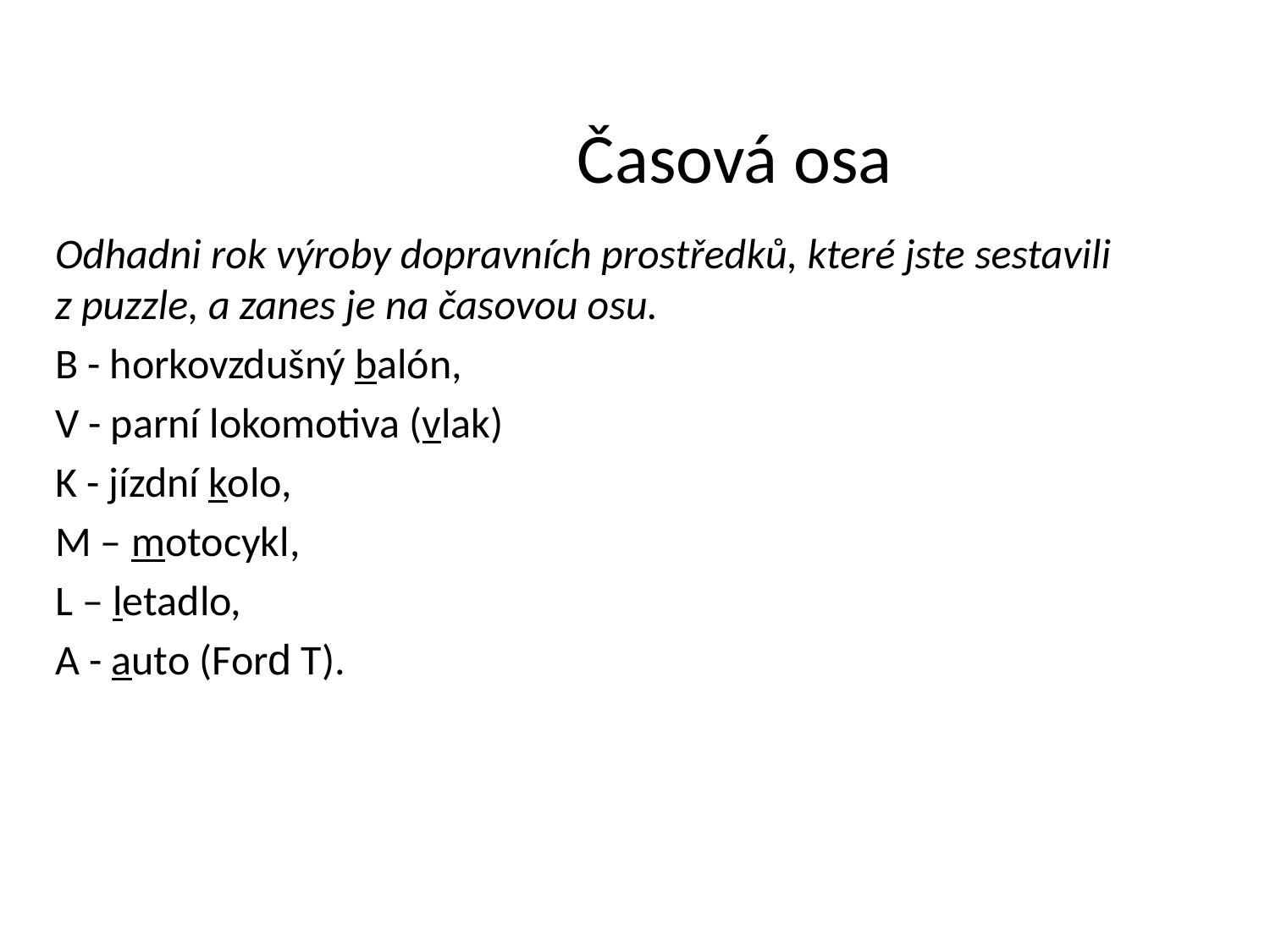

Časová osa
Odhadni rok výroby dopravních prostředků, které jste sestavili z puzzle, a zanes je na časovou osu.
B - horkovzdušný balón,
V - parní lokomotiva (vlak)
K - jízdní kolo,
M – motocykl,
L – letadlo,
A - auto (Ford T).